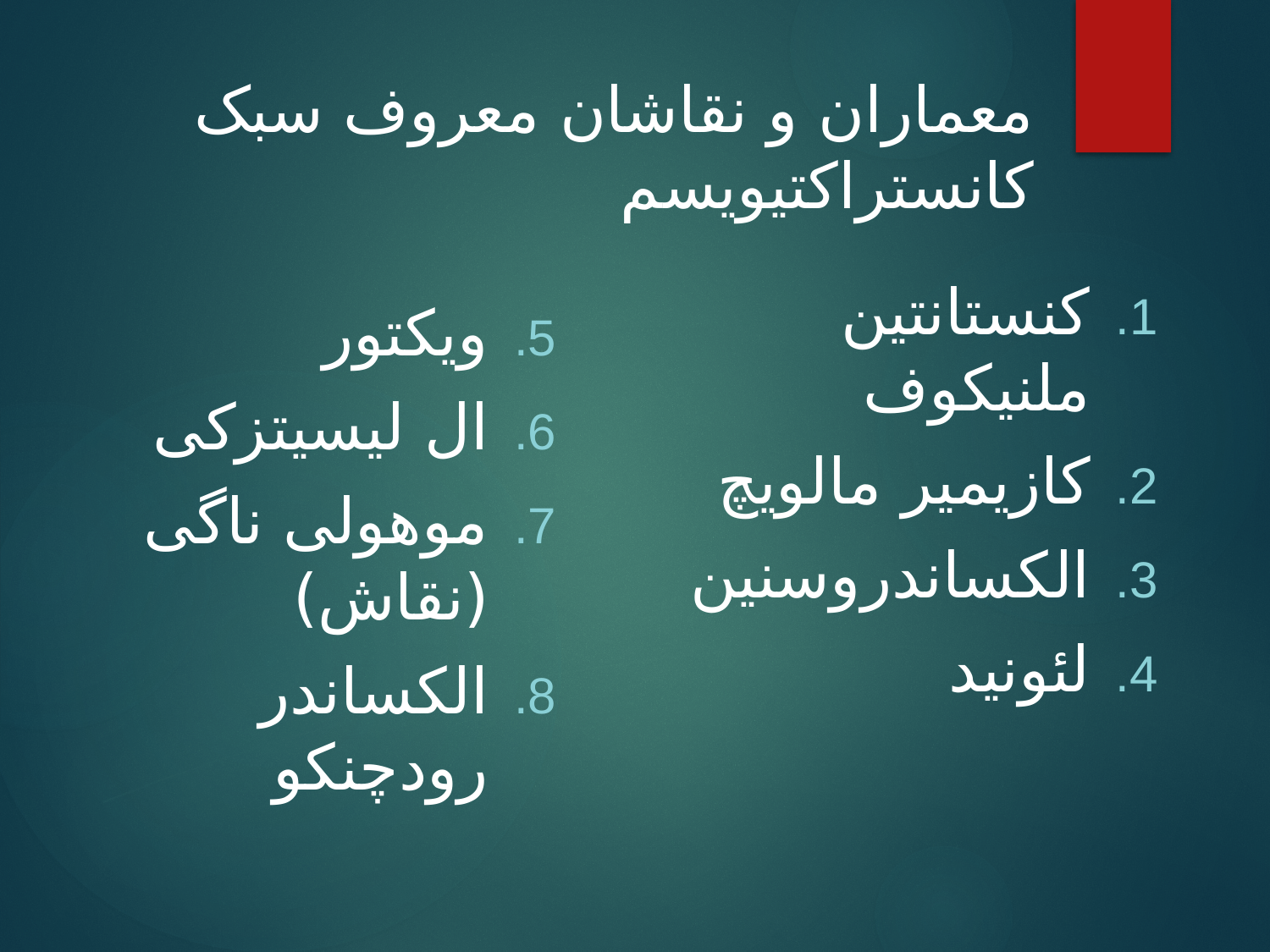

# معماران و نقاشان معروف سبک کانستراکتیویسم
کنستانتین ملنیکوف
کازیمیر مالویچ
الکساندروسنین
لئونید

ویکتور
ال لیسیتزکی
موهولی ناگی (نقاش)
الکساندر رودچنکو